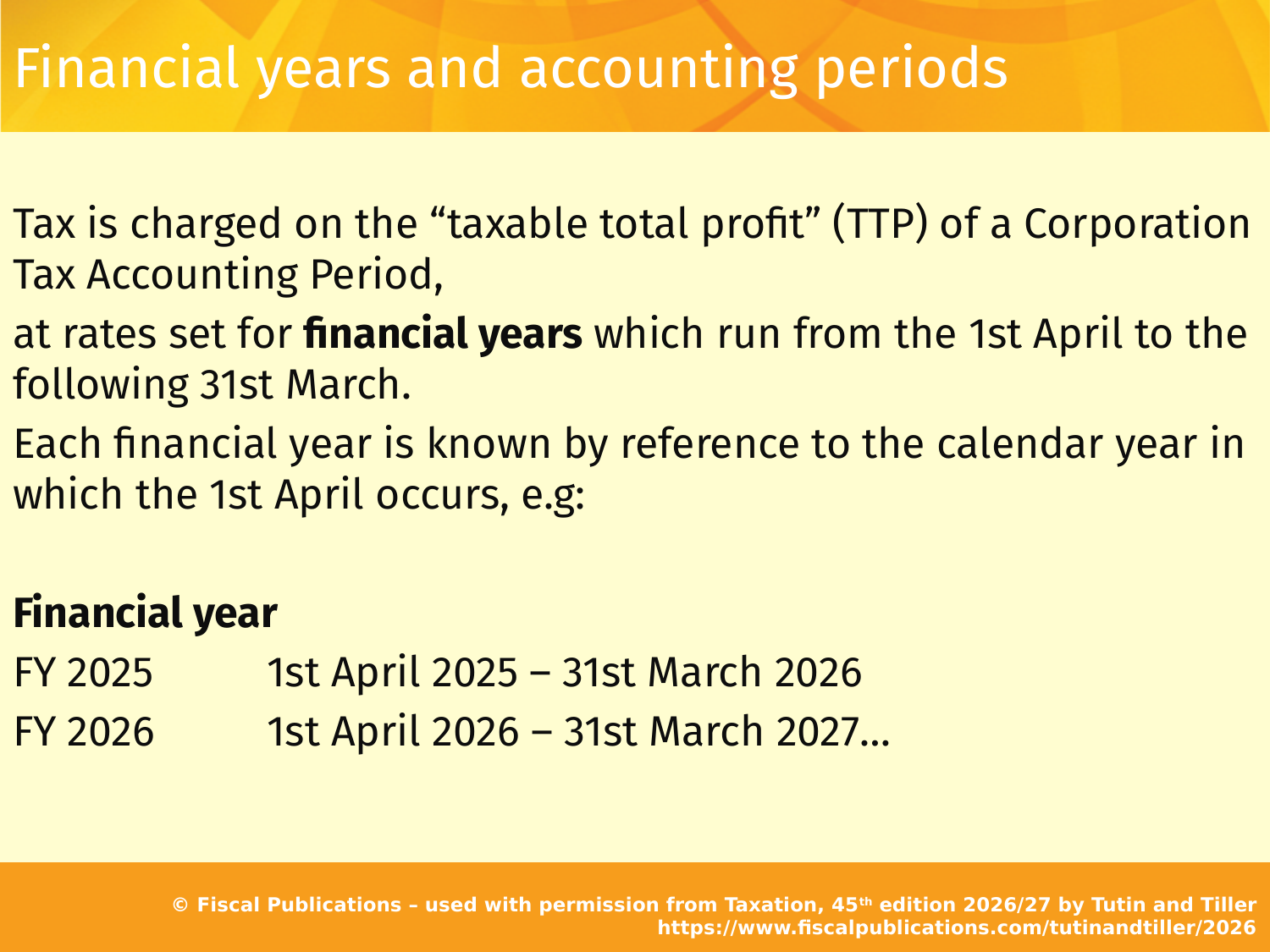

# Financial years and accounting periods

Tax is charged on the “taxable total profit” (TTP) of a Corporation Tax Accounting Period,
at rates set for financial years which run from the 1st April to the following 31st March.
Each financial year is known by reference to the calendar year in which the 1st April occurs, e.g:

Financial year
FY 2025	1st April 2025 – 31st March 2026
FY 2026	1st April 2026 – 31st March 2027…